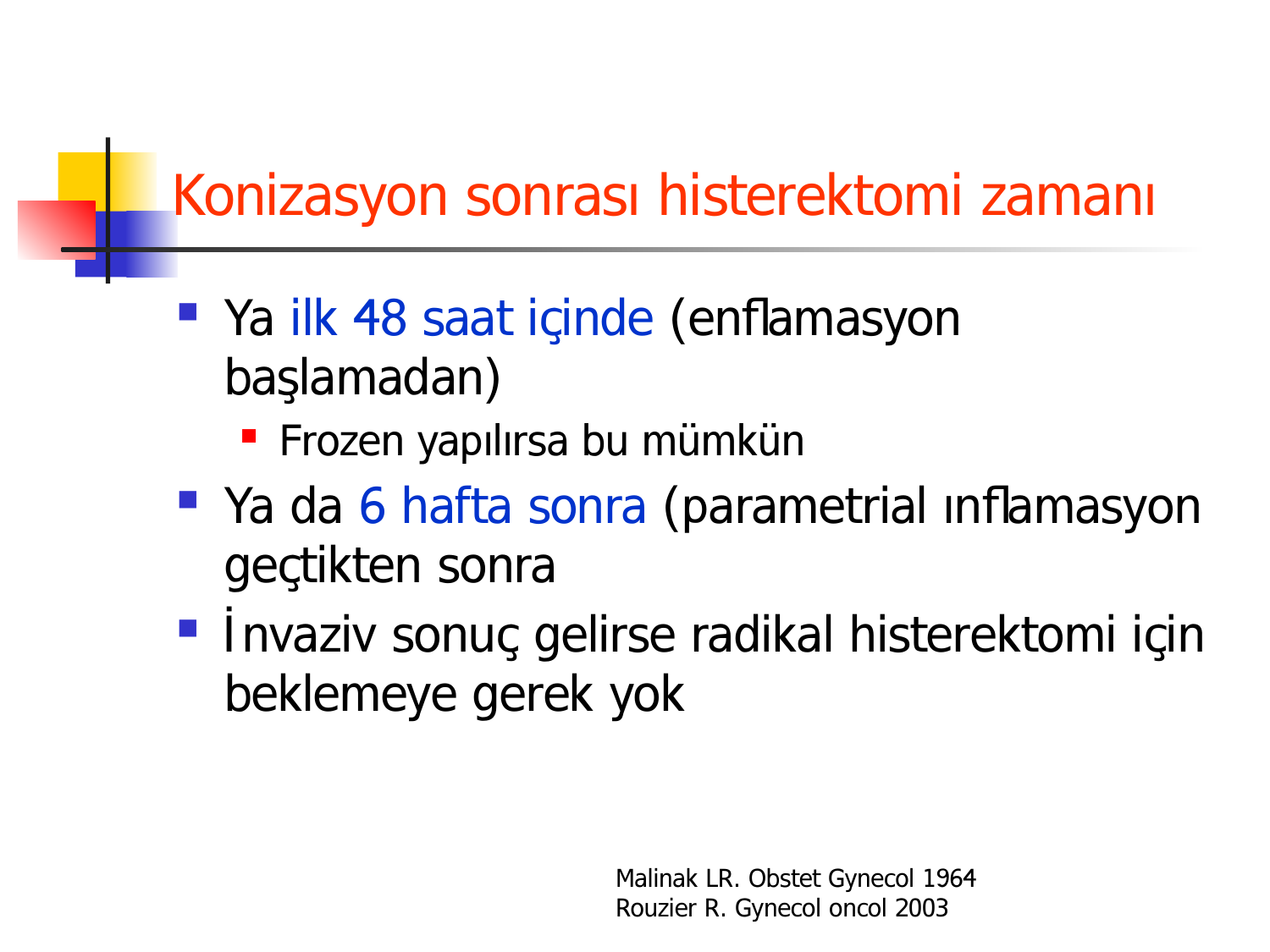

# Konizasyon sonrası histerektomi zamanı
Ya ilk 48 saat içinde (enflamasyon başlamadan)
Frozen yapılırsa bu mümkün
Ya da 6 hafta sonra (parametrial ınflamasyon geçtikten sonra
İnvaziv sonuç gelirse radikal histerektomi için beklemeye gerek yok
Malinak LR. Obstet Gynecol 1964
Rouzier R. Gynecol oncol 2003